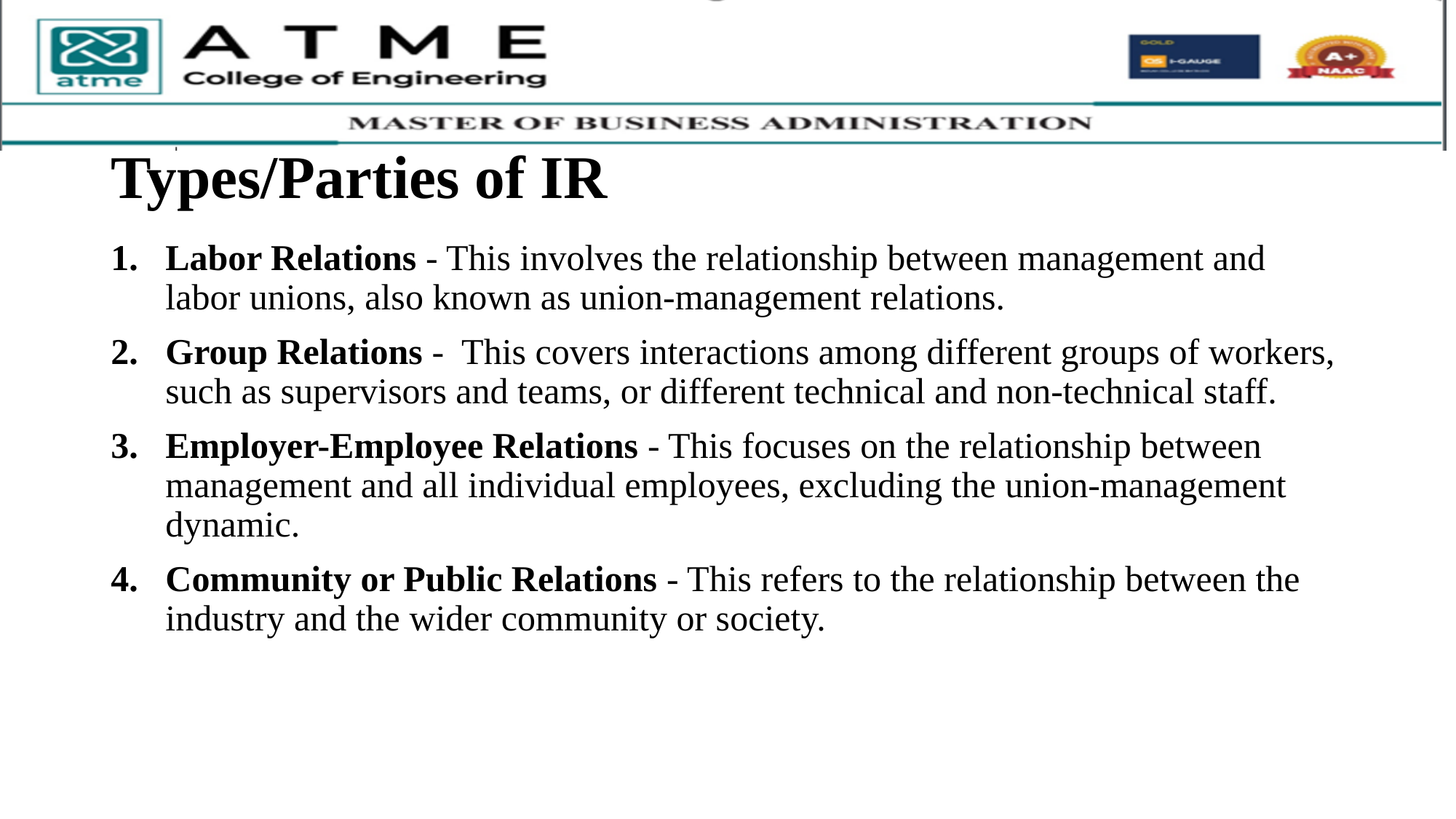

# Types/Parties of IR
Labor Relations - This involves the relationship between management and labor unions, also known as union-management relations.
Group Relations -  This covers interactions among different groups of workers, such as supervisors and teams, or different technical and non-technical staff.
Employer-Employee Relations - This focuses on the relationship between management and all individual employees, excluding the union-management dynamic.
Community or Public Relations - This refers to the relationship between the industry and the wider community or society.